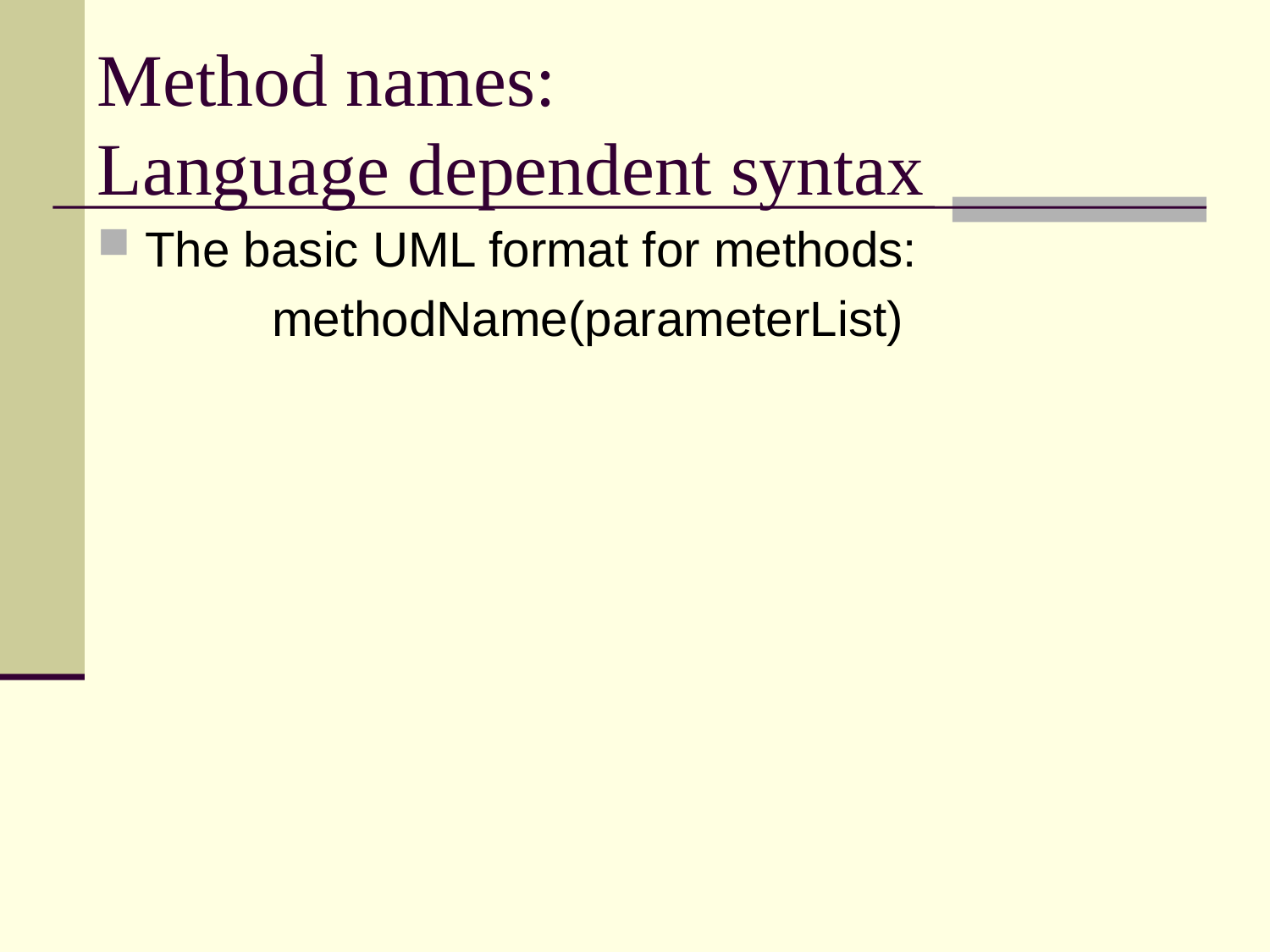

# Method names: Language dependent syntax
The basic UML format for methods:
		methodName(parameterList)